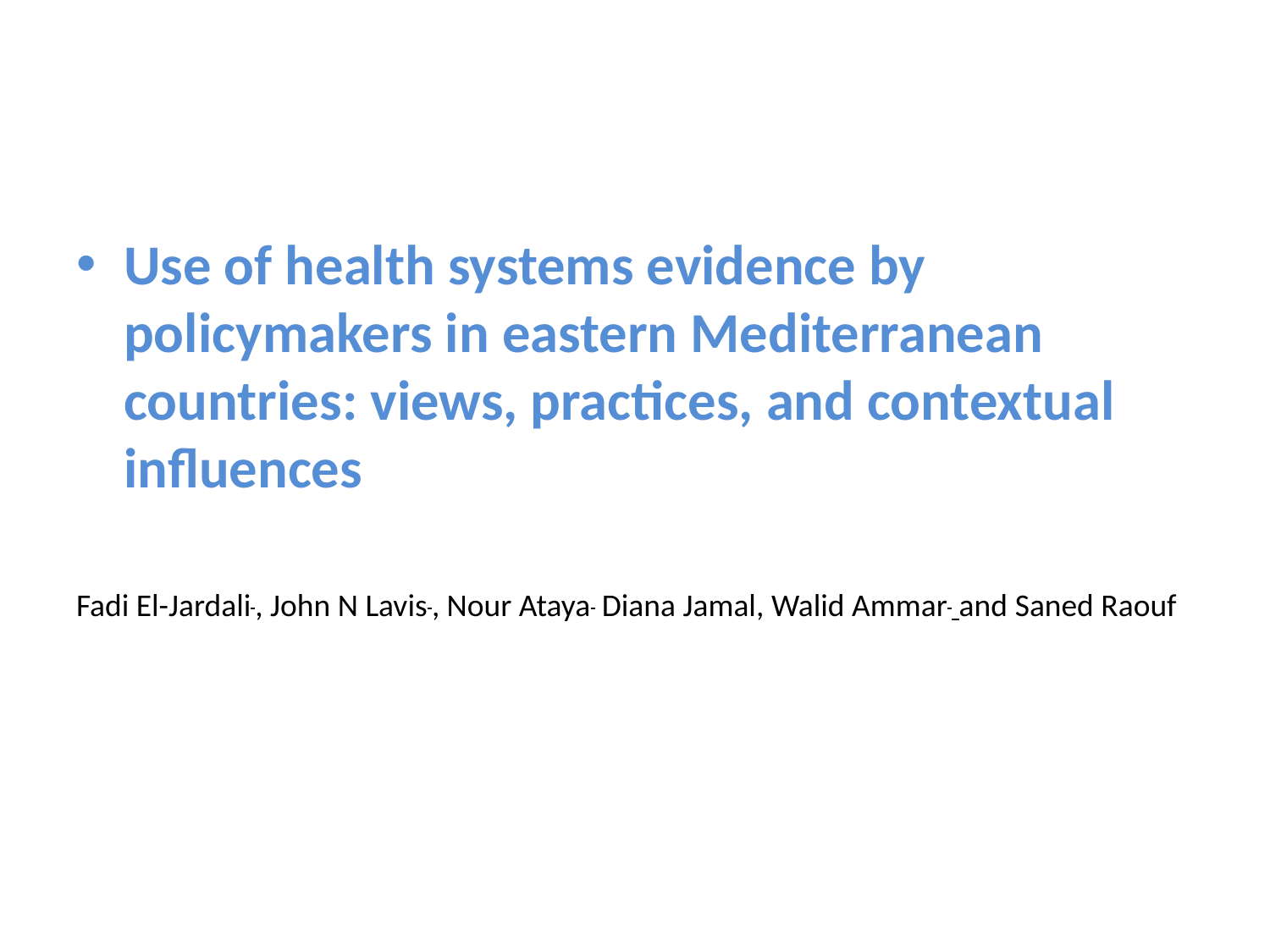

Use of health systems evidence by policymakers in eastern Mediterranean countries: views, practices, and contextual influences

Fadi El-Jardali , John N Lavis , Nour Ataya  Diana Jamal, Walid Ammar  and Saned Raouf